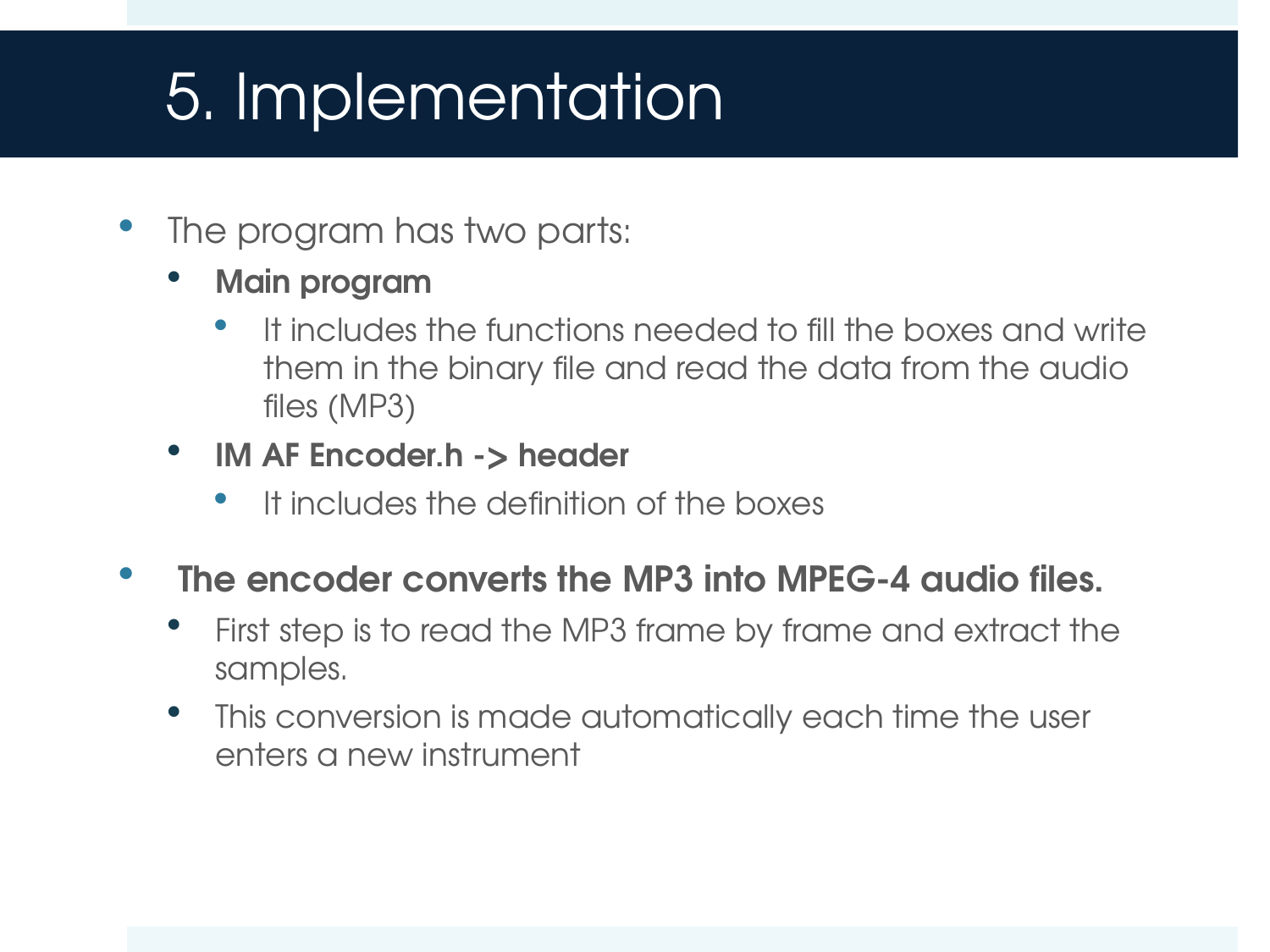

# 5. Implementation
The program has two parts:
Main program
It includes the functions needed to fill the boxes and write them in the binary file and read the data from the audio files (MP3)
IM AF Encoder.h -> header
It includes the definition of the boxes
 The encoder converts the MP3 into MPEG-4 audio files.
First step is to read the MP3 frame by frame and extract the samples.
This conversion is made automatically each time the user enters a new instrument